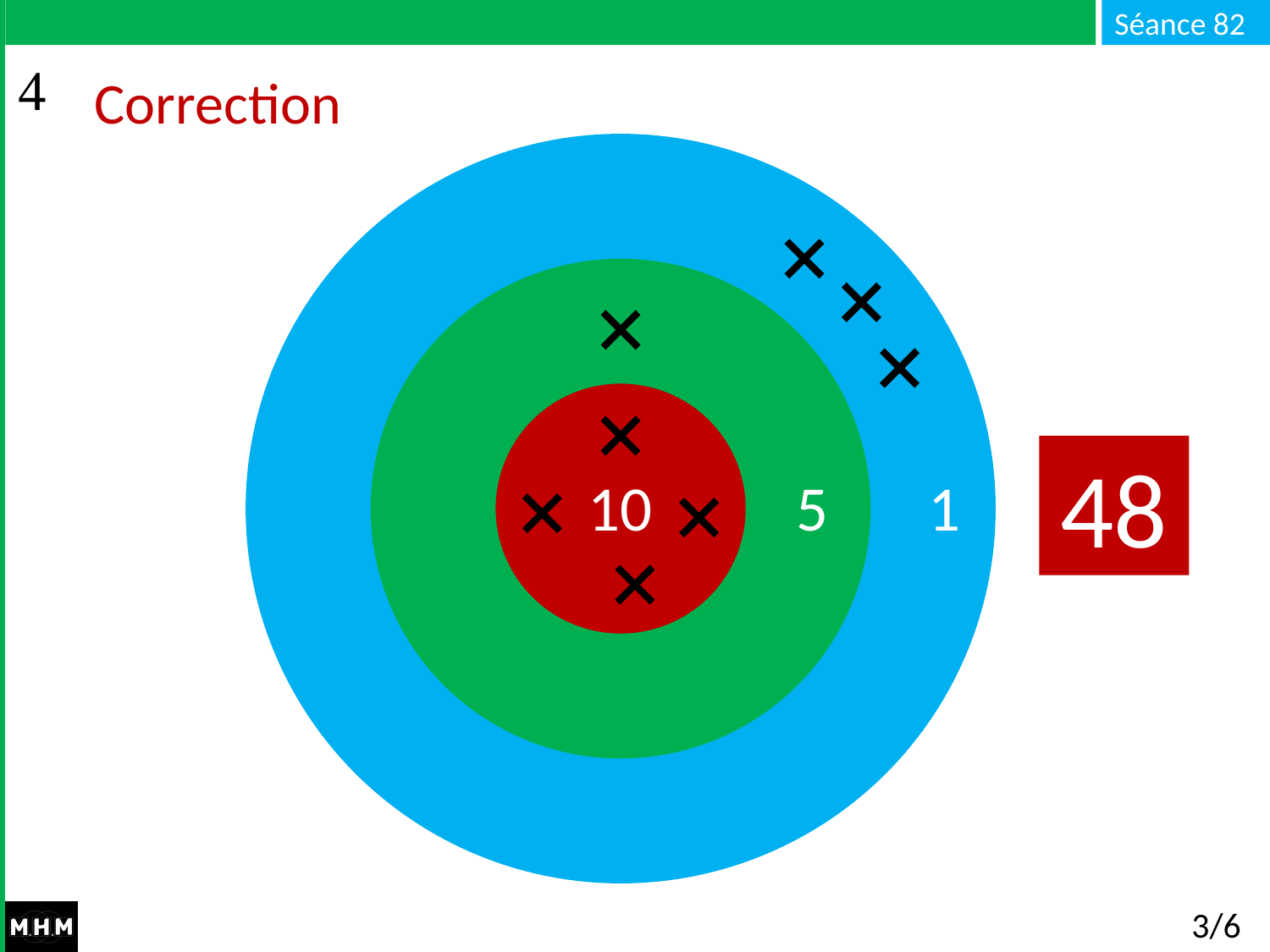

# Correction

48
10          5       1

3/6